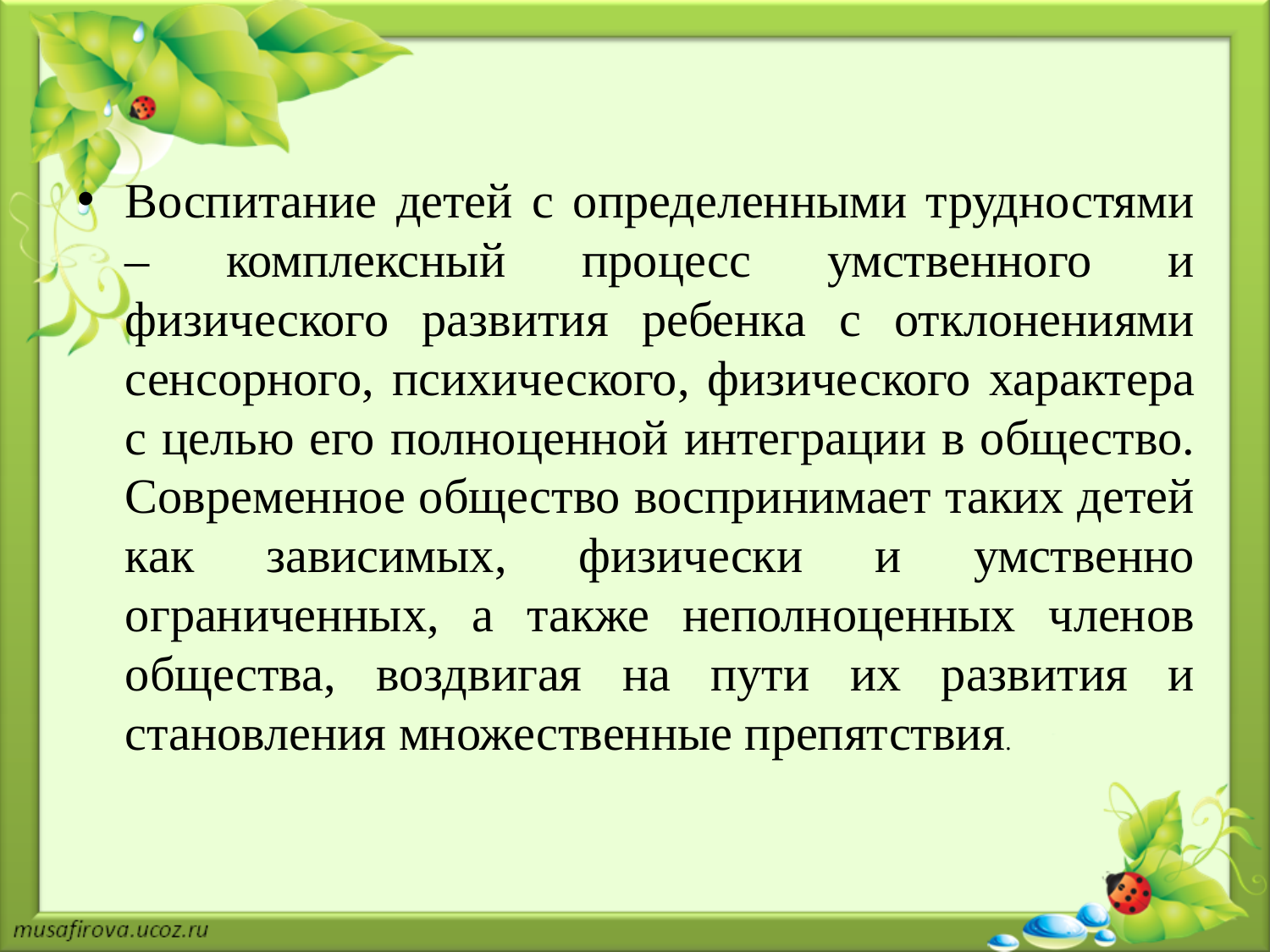

Воспитание детей с определенными трудностями – комплексный процесс умственного и физического развития ребенка с отклонениями сенсорного, психического, физического характера с целью его полноценной интеграции в общество. Современное общество воспринимает таких детей как зависимых, физически и умственно ограниченных, а также неполноценных членов общества, воздвигая на пути их развития и становления множественные препятствия.